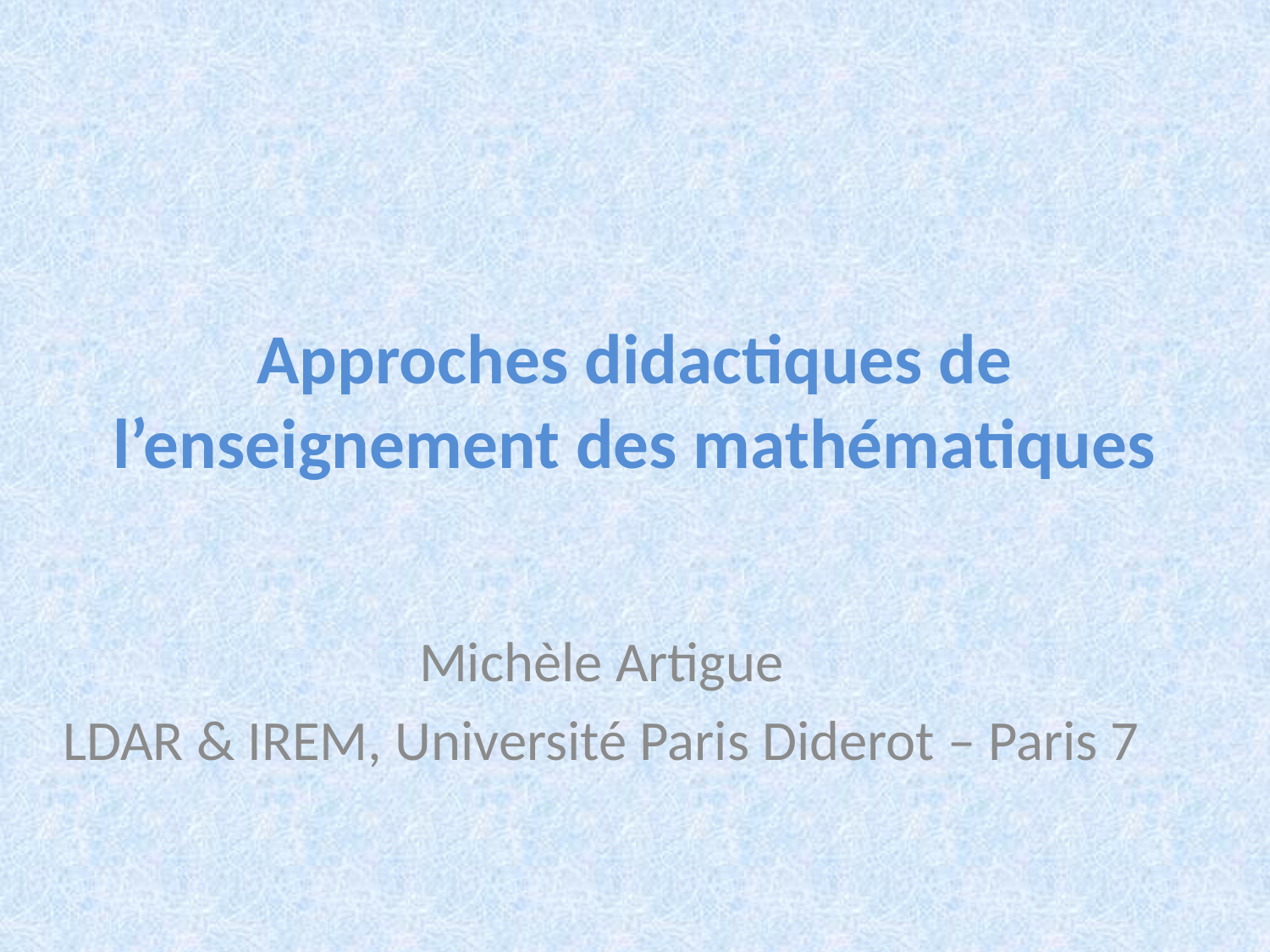

# Approches didactiques de l’enseignement des mathématiques

Michèle Artigue
LDAR & IREM, Université Paris Diderot – Paris 7